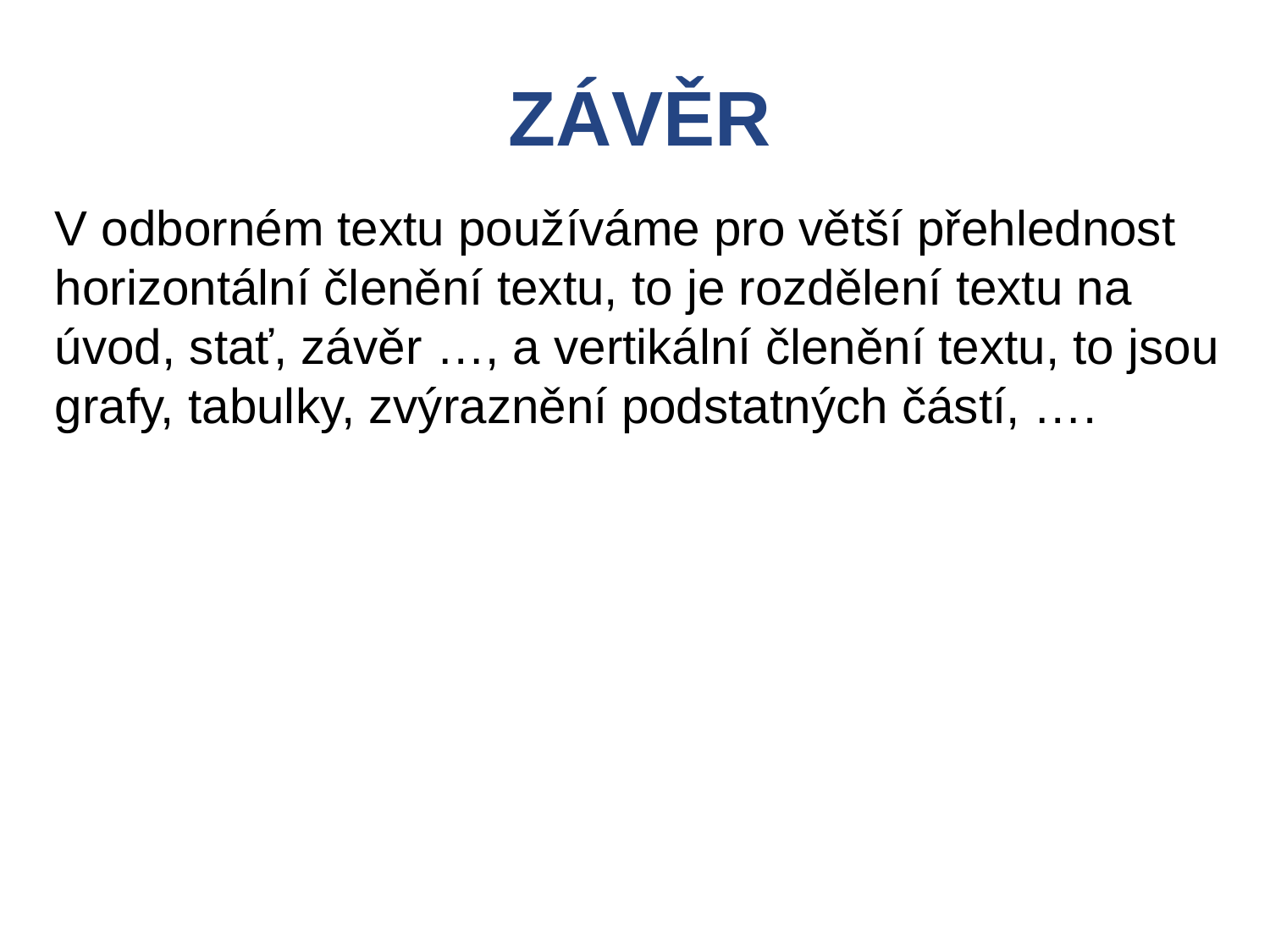

ZÁVĚR
V odborném textu používáme pro větší přehlednost horizontální členění textu, to je rozdělení textu na úvod, stať, závěr …, a vertikální členění textu, to jsou grafy, tabulky, zvýraznění podstatných částí, ….